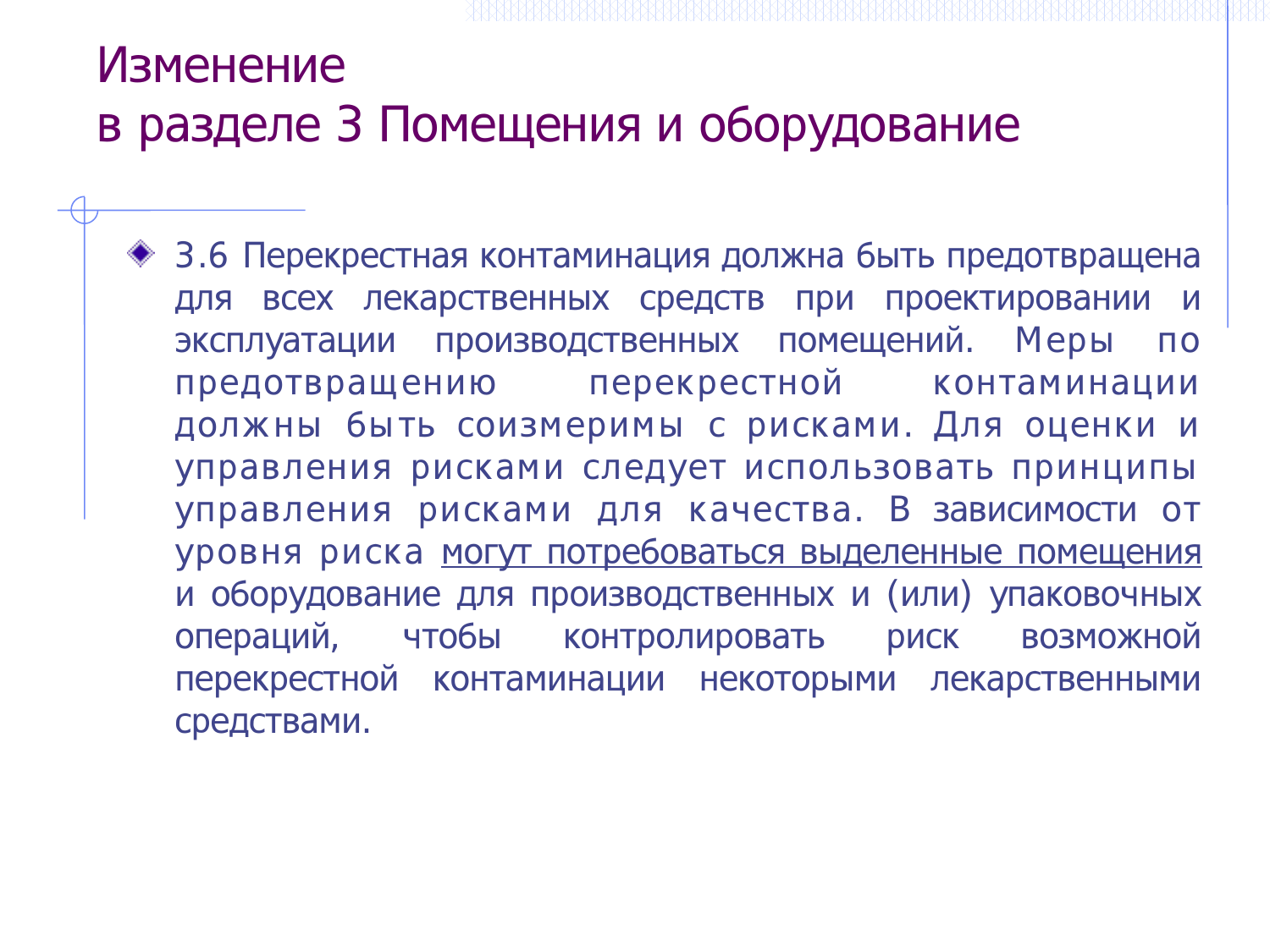

Изменение
в разделе 3 Помещения и оборудование
3.6 Перекрестная контаминация должна быть предотвращена для всех лекарственных средств при проектировании и эксплуатации производственных помещений. Меры по предотвращению перекрестной контаминации должны быть соизмеримы с рисками. Для оценки и управления рисками следует использовать принципы управления рисками для качества. В зависимости от уровня риска могут потребоваться выделенные помещения и оборудование для производственных и (или) упаковочных операций, чтобы контролировать риск возможной перекрестной контаминации некоторыми лекарственными средствами.